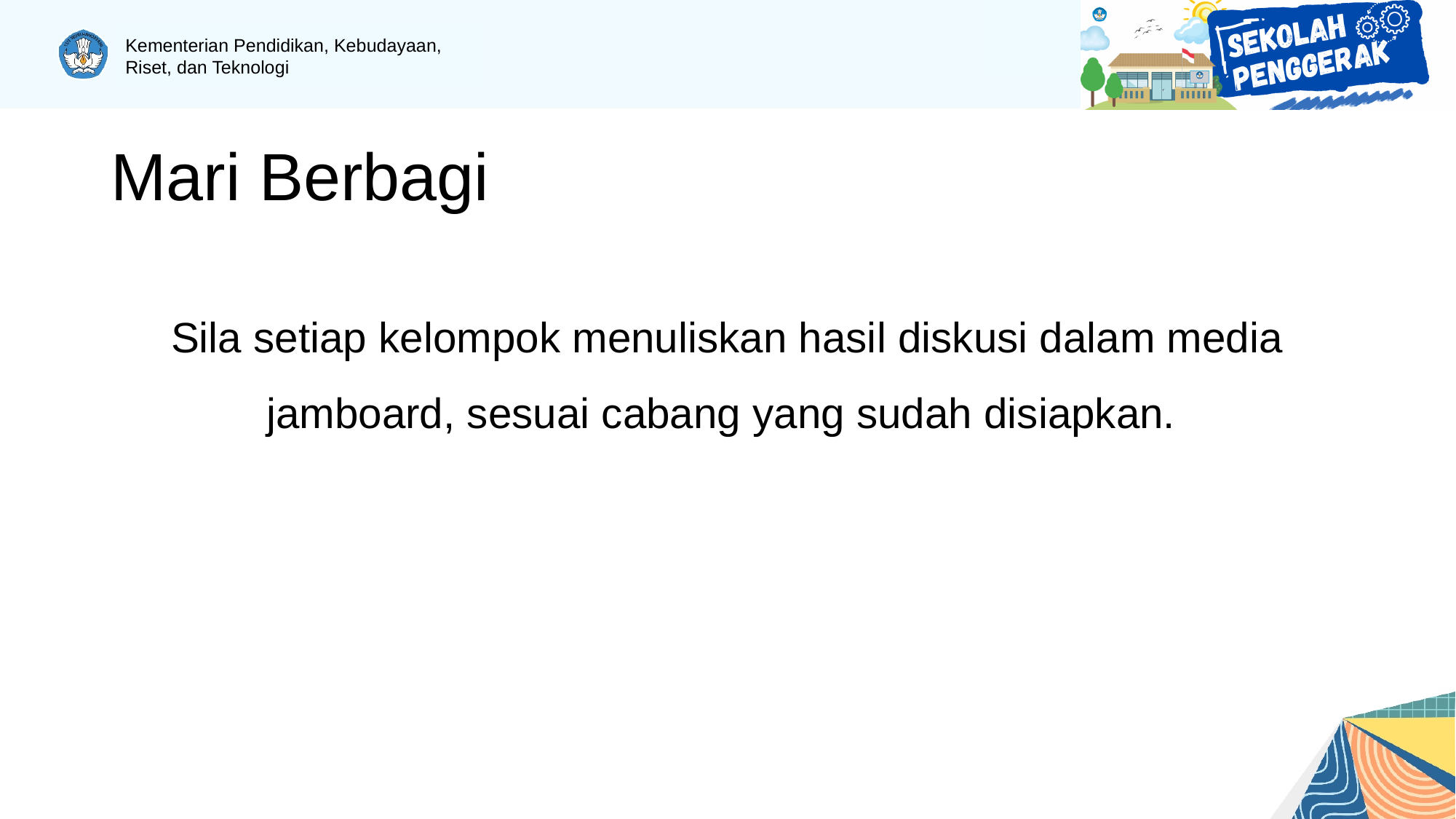

# Mari Berbagi
Sila setiap kelompok menuliskan hasil diskusi dalam media jamboard, sesuai cabang yang sudah disiapkan.